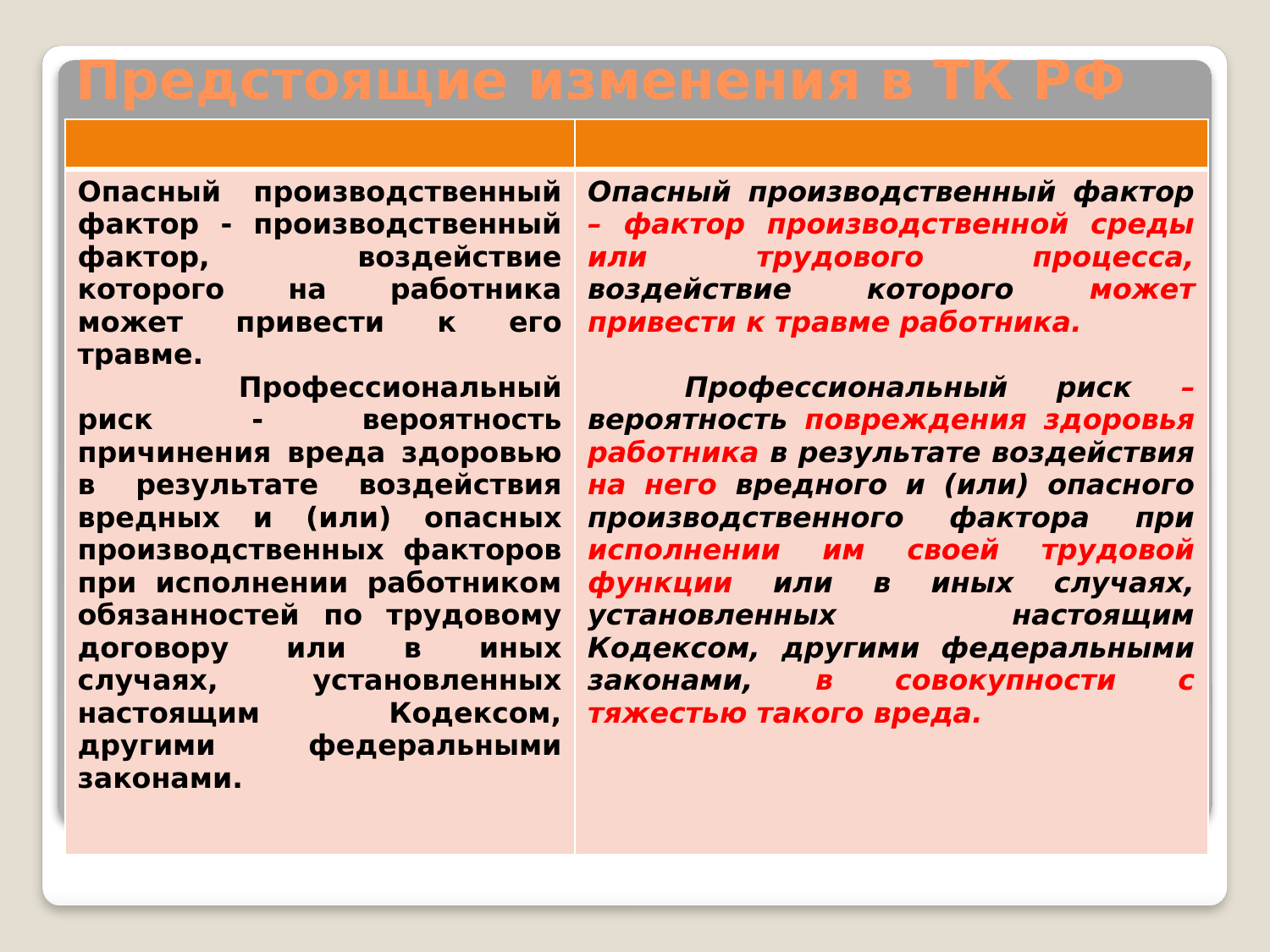

# Предстоящие изменения в ТК РФ
|  |  |
| --- | --- |
| Опасный производственный фактор - производственный фактор, воздействие которого на работника может привести к его травме. Профессиональный риск - вероятность причинения вреда здоровью в результате воздействия вредных и (или) опасных производственных факторов при исполнении работником обязанностей по трудовому договору или в иных случаях, установленных настоящим Кодексом, другими федеральными законами. | Опасный производственный фактор – фактор производственной среды или трудового процесса, воздействие которого может привести к травме работника. Профессиональный риск – вероятность повреждения здоровья работника в результате воздействия на него вредного и (или) опасного производственного фактора при исполнении им своей трудовой функции или в иных случаях, установленных настоящим Кодексом, другими федеральными законами, в совокупности с тяжестью такого вреда. |